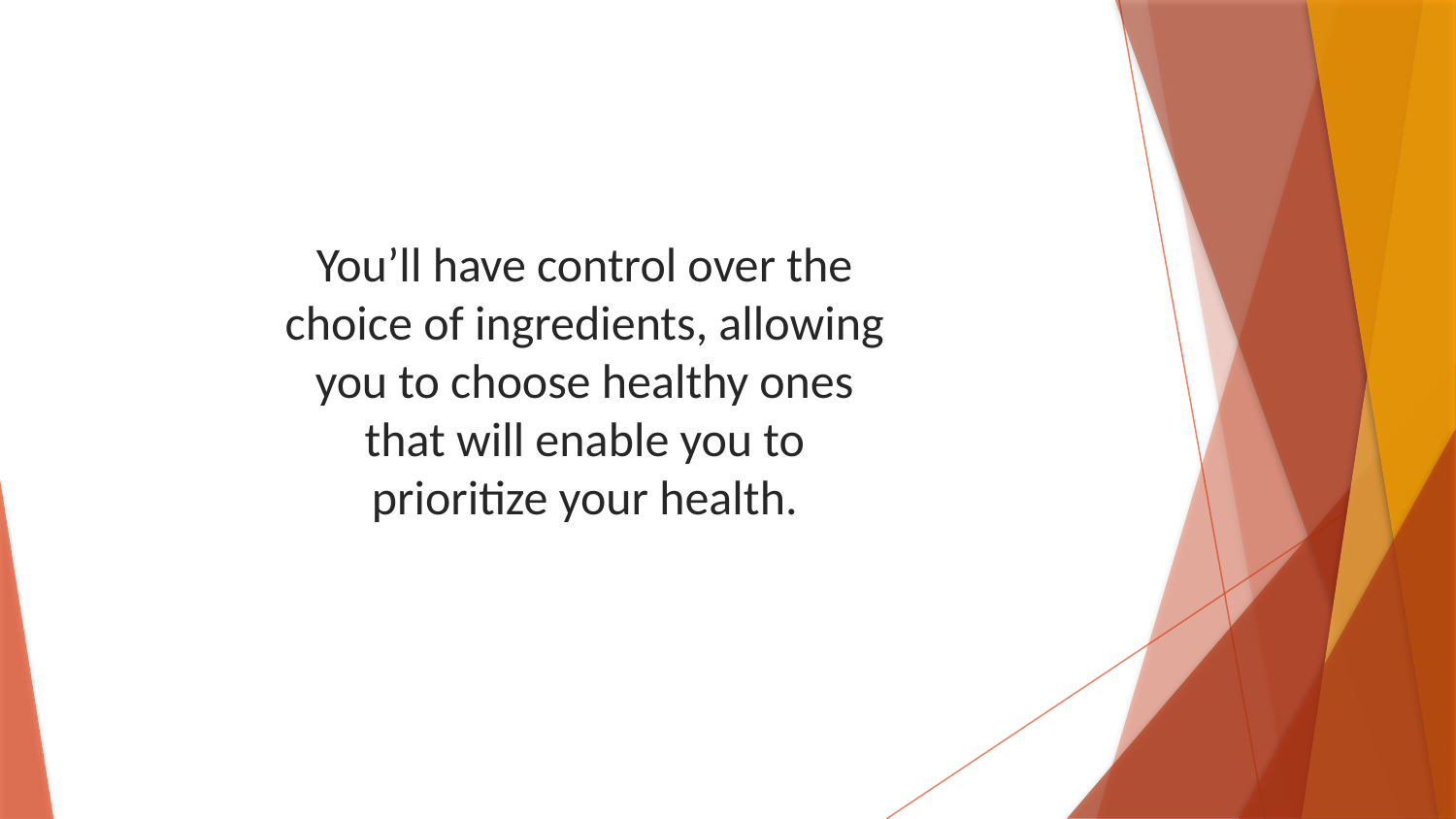

You’ll have control over the choice of ingredients, allowing you to choose healthy ones that will enable you to prioritize your health.